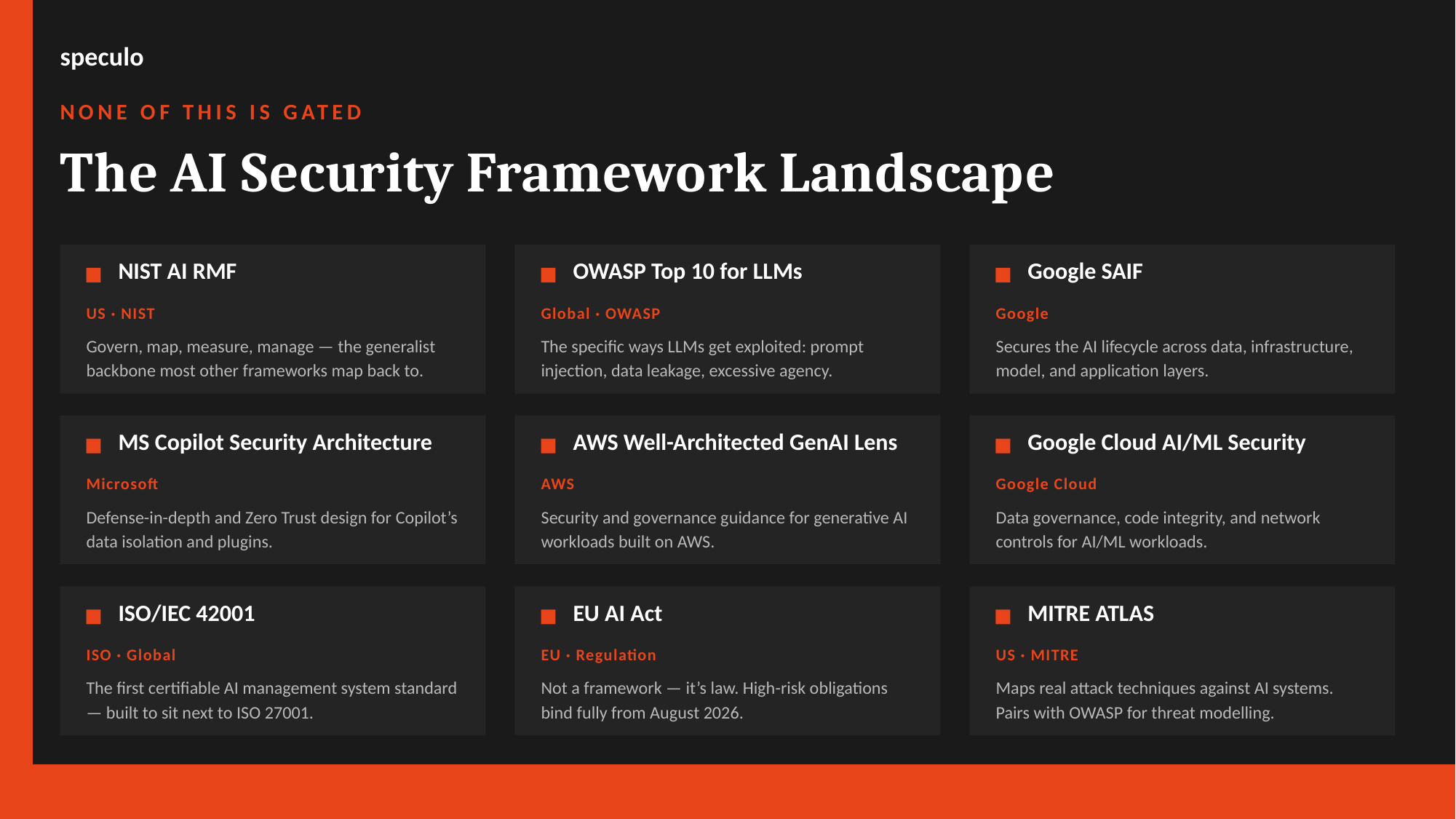

speculo
NONE OF THIS IS GATED
The AI Security Framework Landscape

NIST AI RMF
OWASP Top 10 for LLMs
Google SAIF

US · NIST
Global · OWASP
Google
Govern, map, measure, manage — the generalist backbone most other frameworks map back to.
The specific ways LLMs get exploited: prompt injection, data leakage, excessive agency.
Secures the AI lifecycle across data, infrastructure, model, and application layers.

MS Copilot Security Architecture
AWS Well-Architected GenAI Lens
Google Cloud AI/ML Security

Microsoft
AWS
Google Cloud
Defense-in-depth and Zero Trust design for Copilot’s data isolation and plugins.
Security and governance guidance for generative AI workloads built on AWS.
Data governance, code integrity, and network controls for AI/ML workloads.

ISO/IEC 42001
EU AI Act
MITRE ATLAS

ISO · Global
EU · Regulation
US · MITRE
The first certifiable AI management system standard — built to sit next to ISO 27001.
Not a framework — it’s law. High-risk obligations bind fully from August 2026.
Maps real attack techniques against AI systems. Pairs with OWASP for threat modelling.